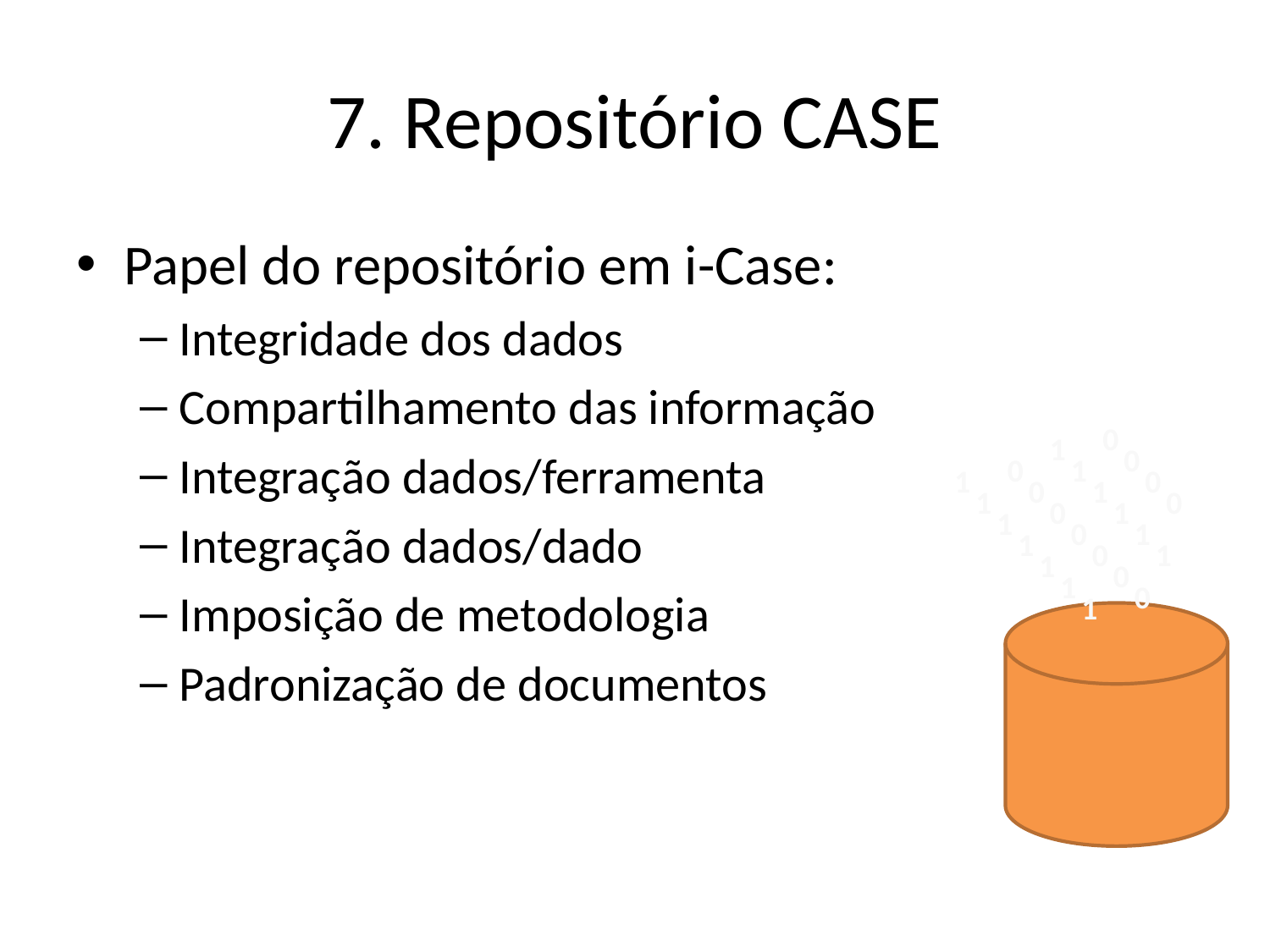

# 7. Repositório CASE
Papel do repositório em i-Case:
Integridade dos dados
Compartilhamento das informação
Integração dados/ferramenta
Integração dados/dado
Imposição de metodologia
Padronização de documentos
0
1
0
0
1
1
0
0
1
1
0
0
1
1
0
1
1
0
1
1
0
1
0
1